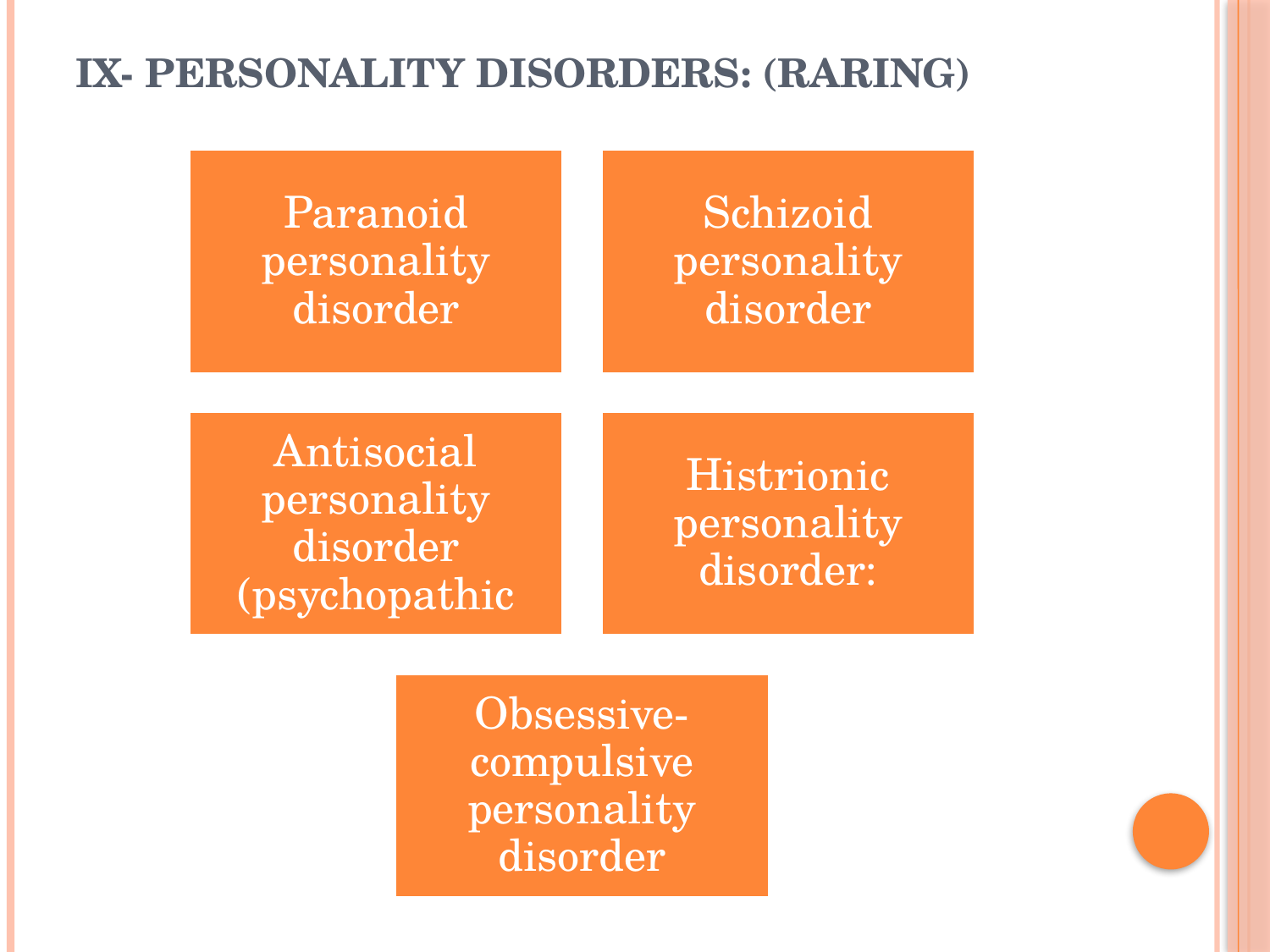

# IX- Personality Disorders: (raring)
Paranoid personality disorder
Schizoid personality disorder
Antisocial personality disorder (psychopathic
Histrionic personality disorder:
Obsessive-compulsive personality disorder